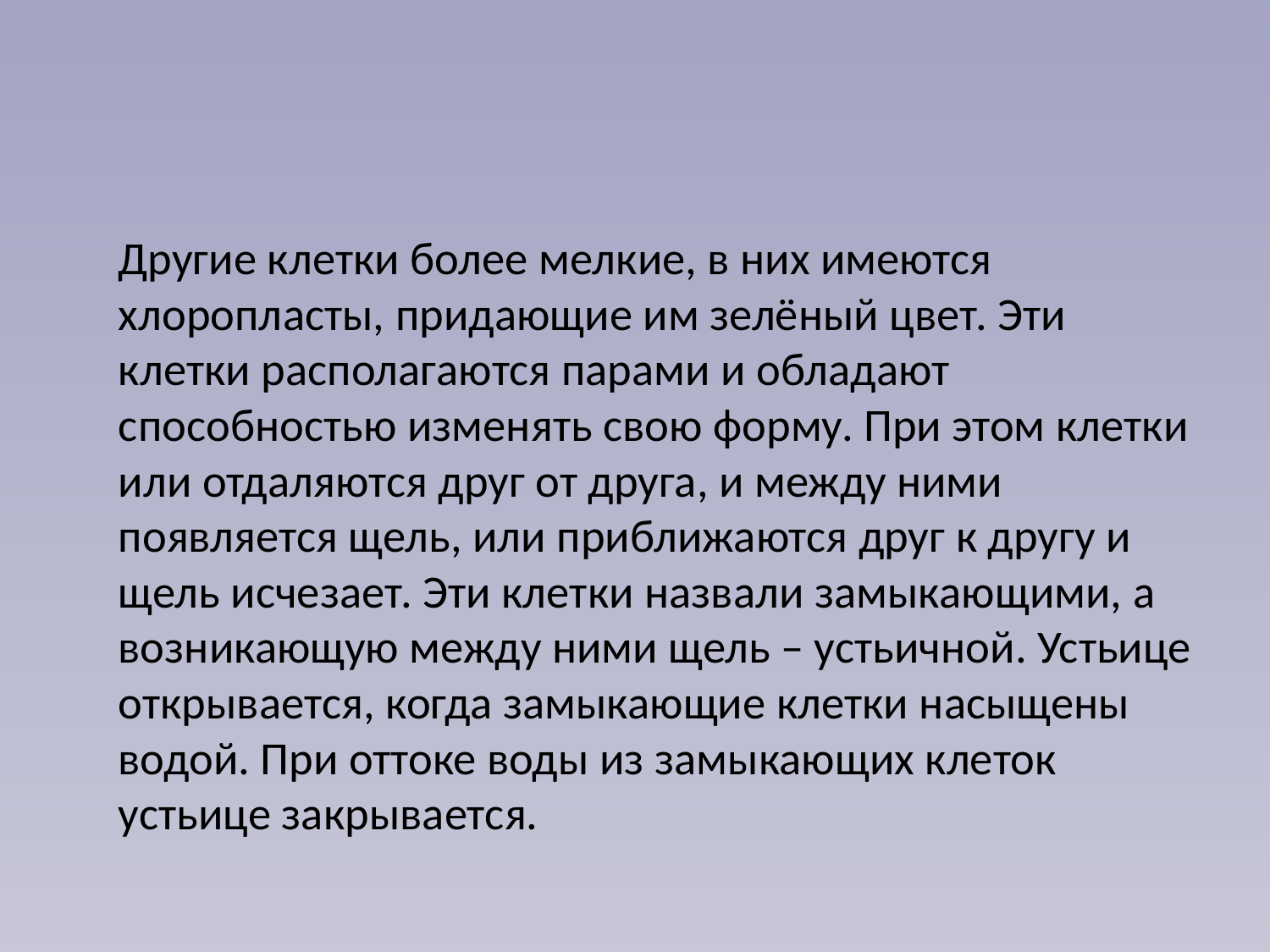

#
	Другие клетки более мелкие, в них имеются хлоропласты, придающие им зелёный цвет. Эти клетки располагаются парами и обладают способностью изменять свою форму. При этом клетки или отдаляются друг от друга, и между ними появляется щель, или приближаются друг к другу и щель исчезает. Эти клетки назвали замыкающими, а возникающую между ними щель – устьичной. Устьице открывается, когда замыкающие клетки насыщены водой. При оттоке воды из замыкающих клеток устьице закрывается.